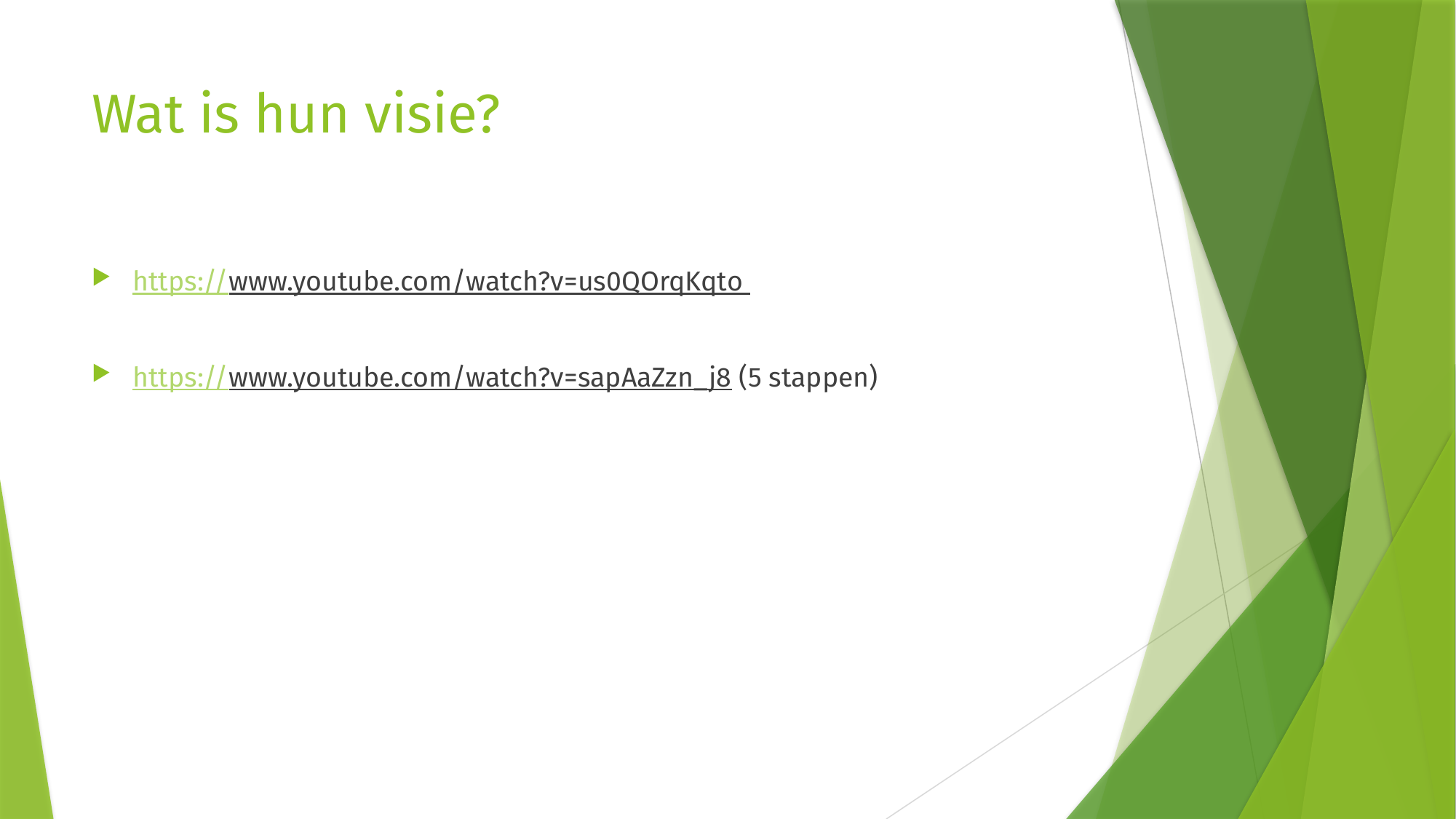

# Wat is hun visie?
https://www.youtube.com/watch?v=us0QOrqKqto

https://www.youtube.com/watch?v=sapAaZzn_j8 (5 stappen)